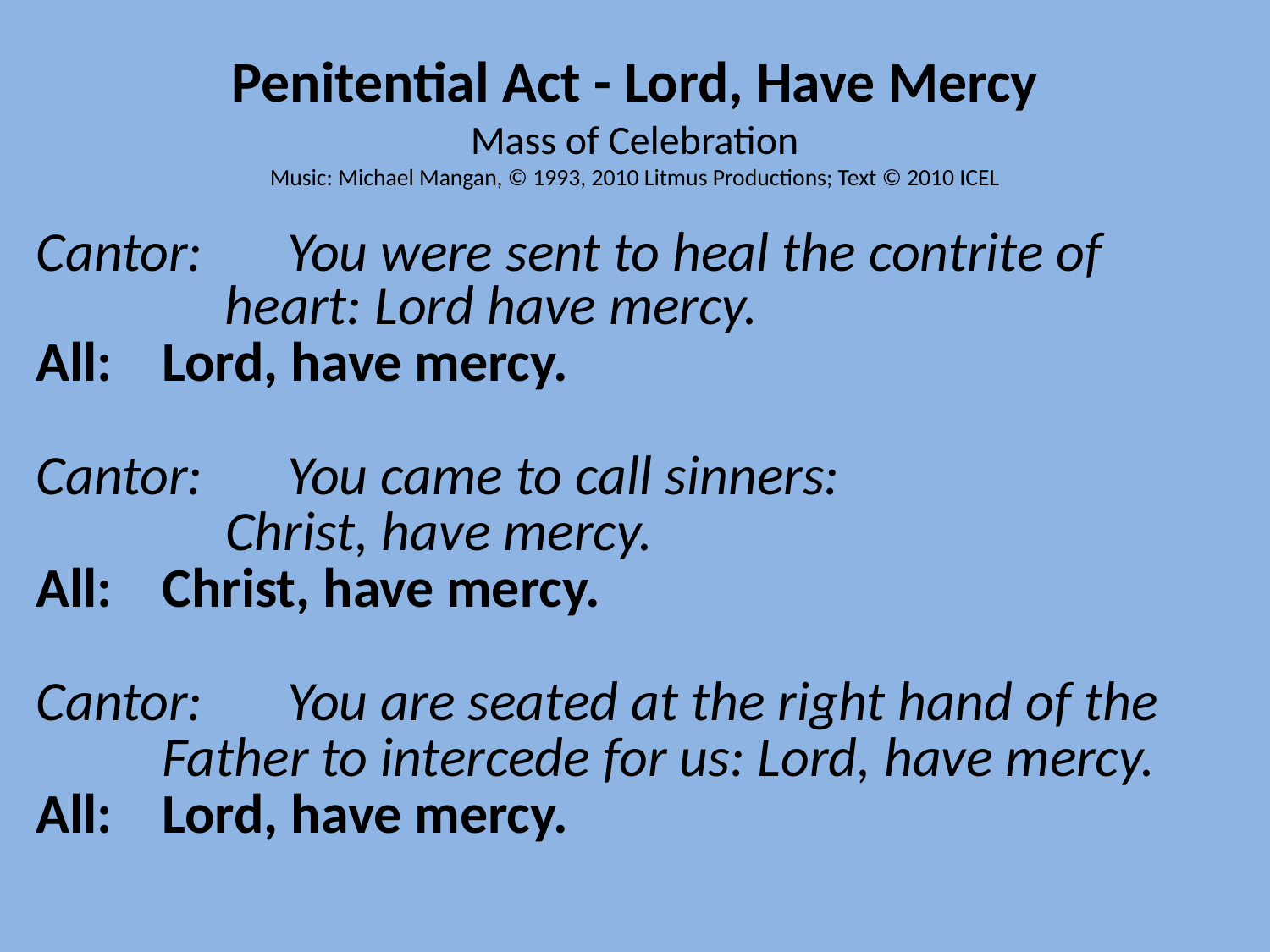

# Penitential Act - Lord, Have Mercy Mass of Celebration Music: Michael Mangan, © 1993, 2010 Litmus Productions; Text © 2010 ICEL
Cantor: 	You were sent to heal the contrite of 			           		     heart: Lord have mercy.
All: 		Lord, have mercy.

Cantor: 	You came to call sinners:
		     Christ, have mercy.
All: 		Christ, have mercy.

Cantor: 	You are seated at the right hand of the
			Father to intercede for us: Lord, have mercy.
All: 		Lord, have mercy.